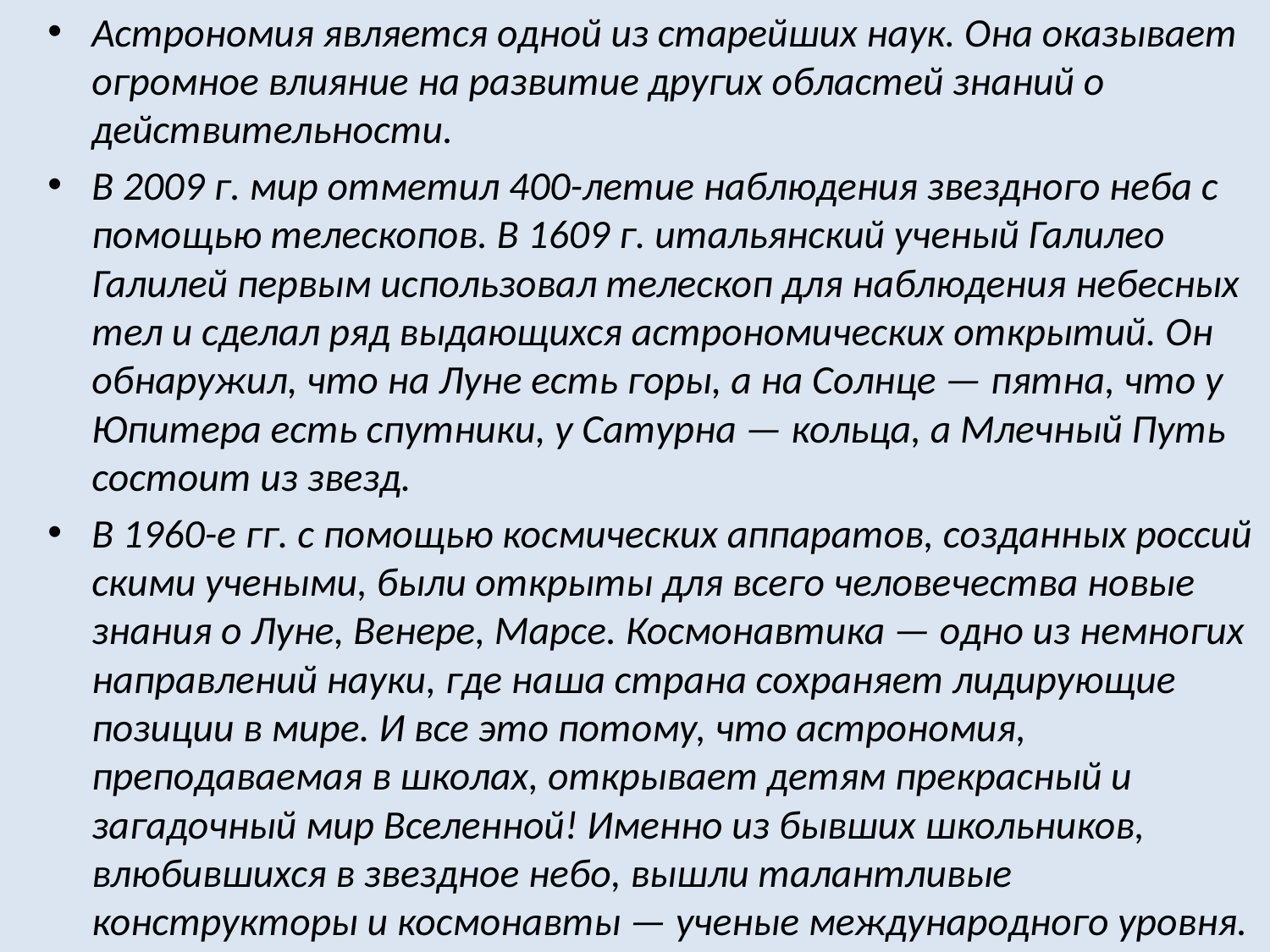

Астрономия является одной из старейших наук. Она оказывает ог­ромное влияние на развитие других областей знаний о действительности.
В 2009 г. мир отметил 400-летие наблюдения звездного неба с помо­щью телескопов. В 1609 г. итальянский ученый Галилео Галилей первым использовал телескоп для наблюдения небесных тел и сделал ряд выдаю­щихся астрономических открытий. Он обнаружил, что на Луне есть горы, а на Солнце — пятна, что у Юпитера есть спутники, у Сатурна — кольца, а Млечный Путь состоит из звезд.
В 1960-е гг. с помощью космических аппаратов, созданных россий­скими учеными, были открыты для всего человечества новые знания о Луне, Венере, Марсе. Космонавтика — одно из немногих направлений науки, где наша страна сохраняет лидирующие позиции в мире. И все это потому, что астрономия, преподаваемая в школах, открывает детям прекрасный и загадочный мир Вселенной! Именно из бывших школьников, влюбившихся в звездное небо, вышли талантливые конструкторы и космонавты — ученые международного уровня.